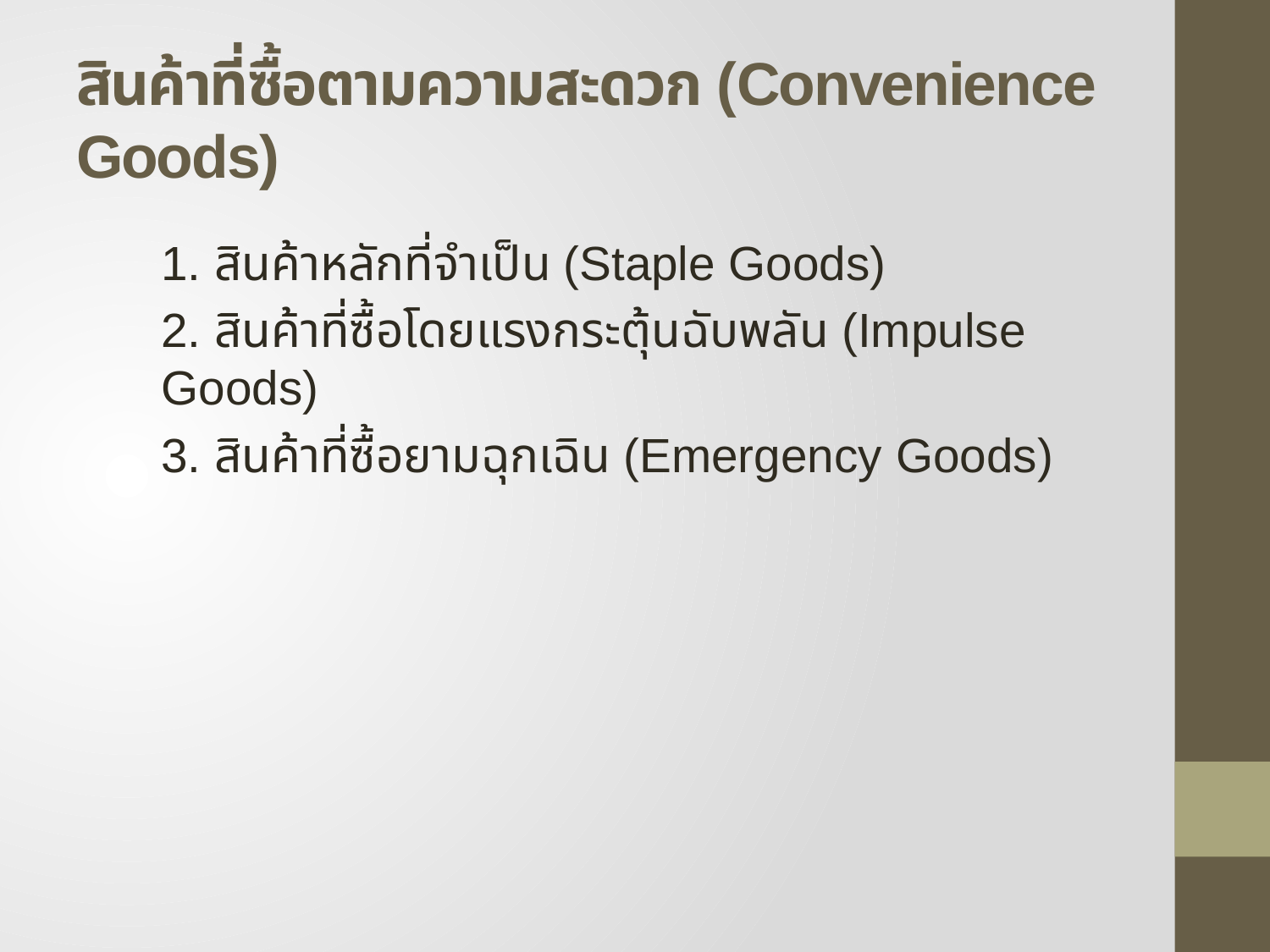

# สินค้าที่ซื้อตามความสะดวก (Convenience Goods)
1. สินค้าหลักที่จำเป็น (Staple Goods)
2. สินค้าที่ซื้อโดยแรงกระตุ้นฉับพลัน (Impulse Goods)
3. สินค้าที่ซื้อยามฉุกเฉิน (Emergency Goods)